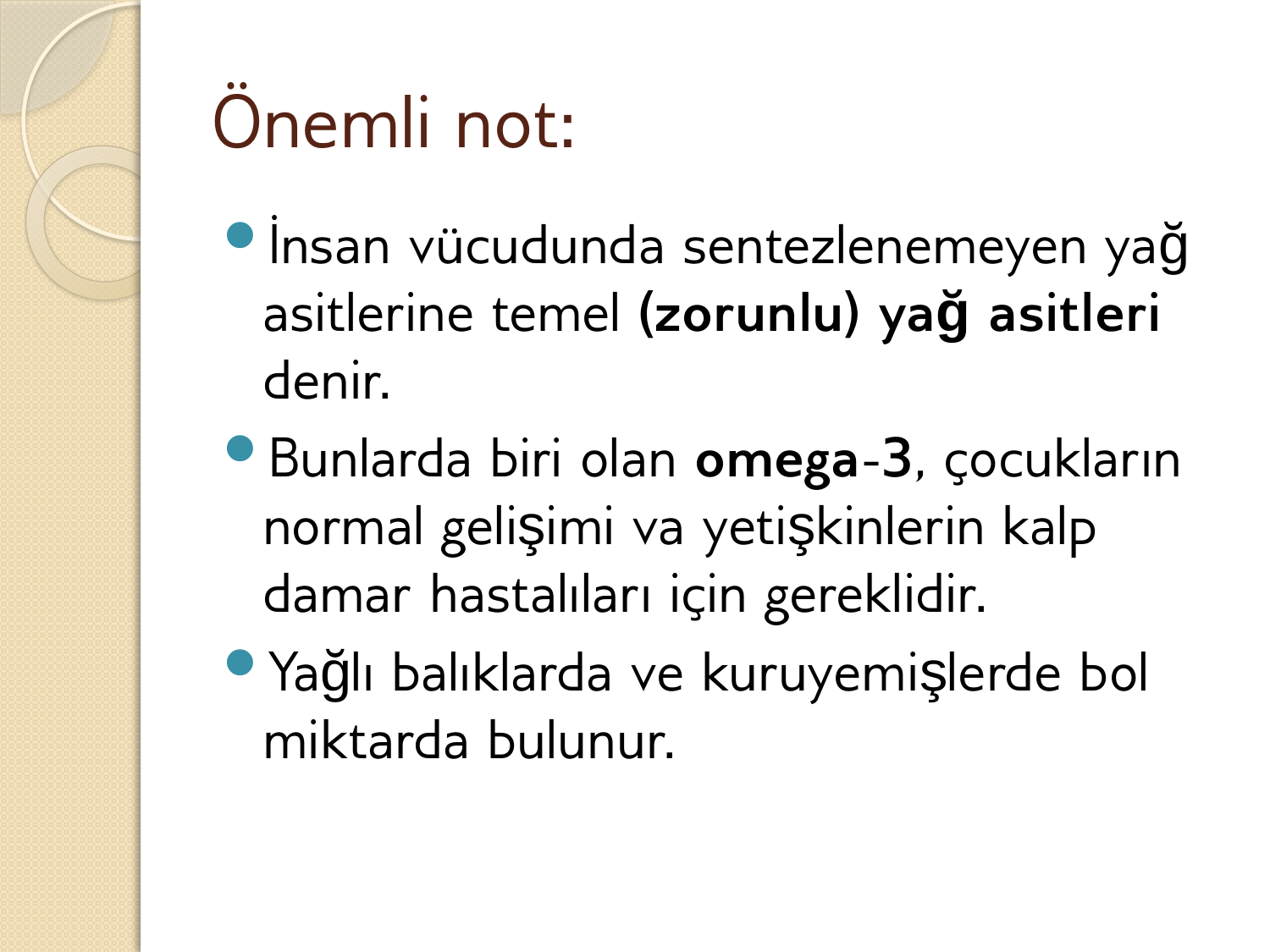

# Önemli not:
İnsan vücudunda sentezlenemeyen yağ asitlerine temel (zorunlu) yağ asitleri denir.
Bunlarda biri olan omega-3, çocukların normal gelişimi va yetişkinlerin kalp damar hastalıları için gereklidir.
Yağlı balıklarda ve kuruyemişlerde bol miktarda bulunur.